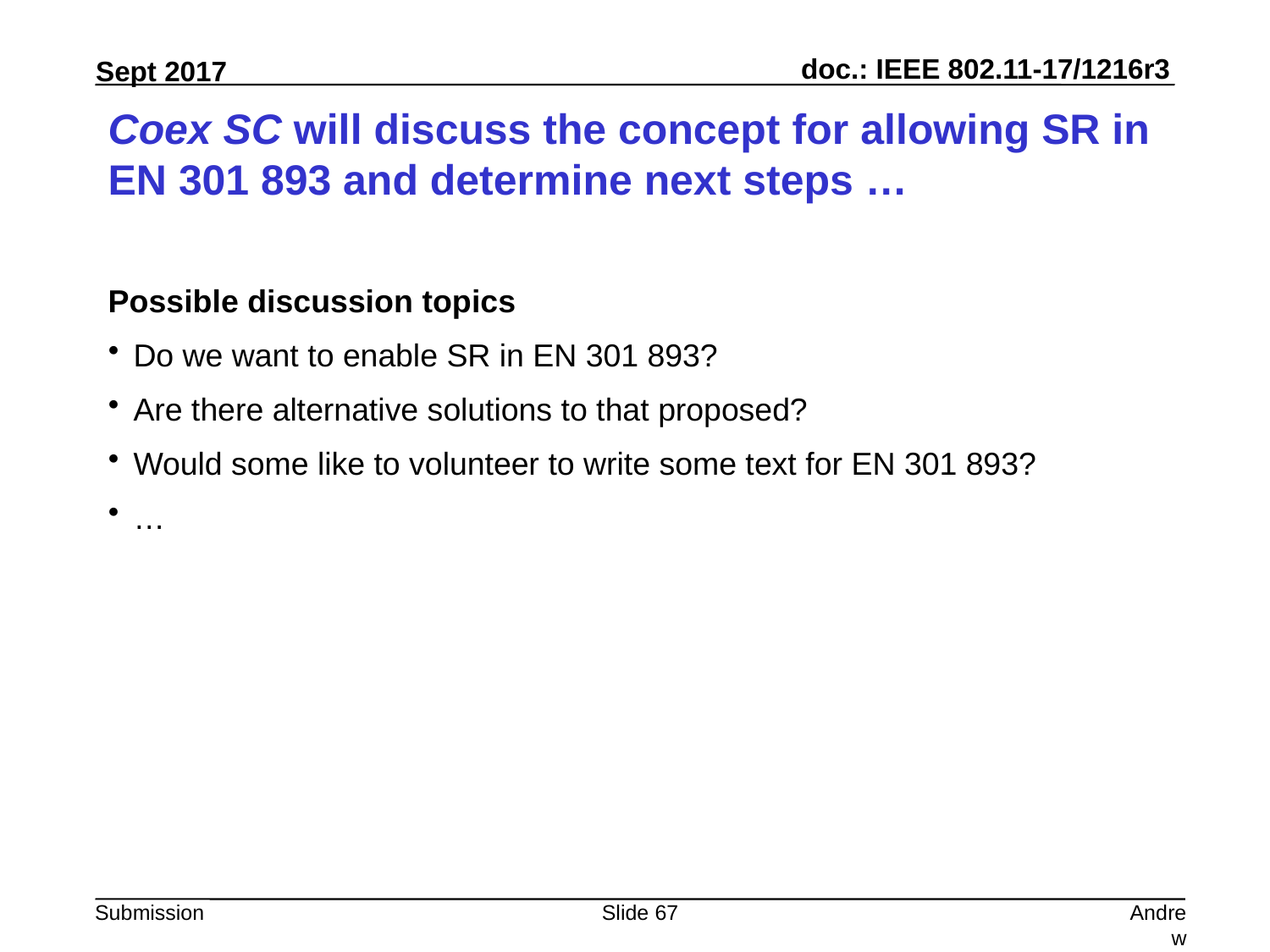

# Coex SC will discuss the concept for allowing SR in EN 301 893 and determine next steps …
Possible discussion topics
Do we want to enable SR in EN 301 893?
Are there alternative solutions to that proposed?
Would some like to volunteer to write some text for EN 301 893?
…
Slide 67
Andrew Myles, Cisco